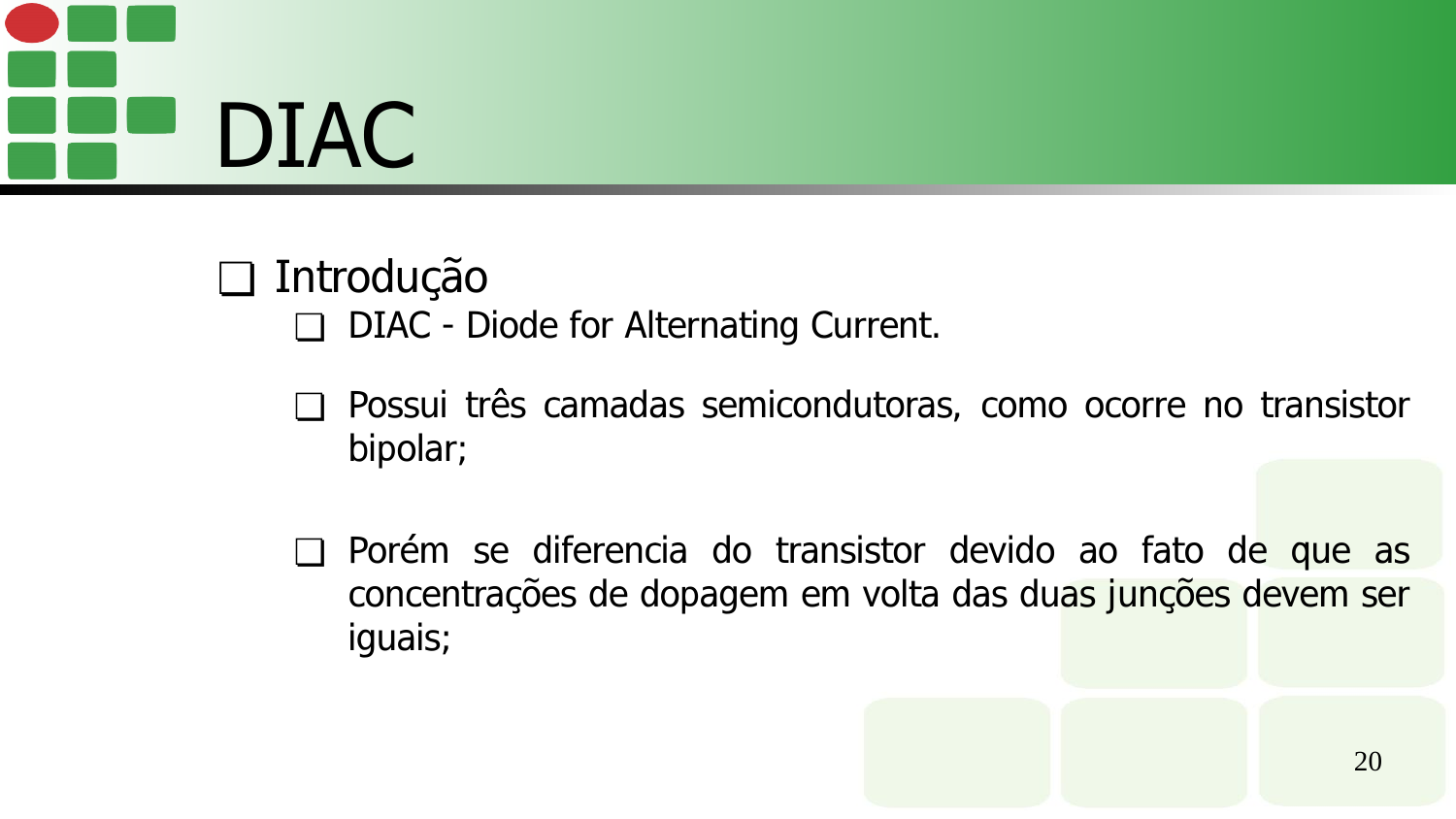

DIAC
Introdução
DIAC - Diode for Alternating Current.
Possui três camadas semicondutoras, como ocorre no transistor bipolar;
Porém se diferencia do transistor devido ao fato de que as concentrações de dopagem em volta das duas junções devem ser iguais;
20